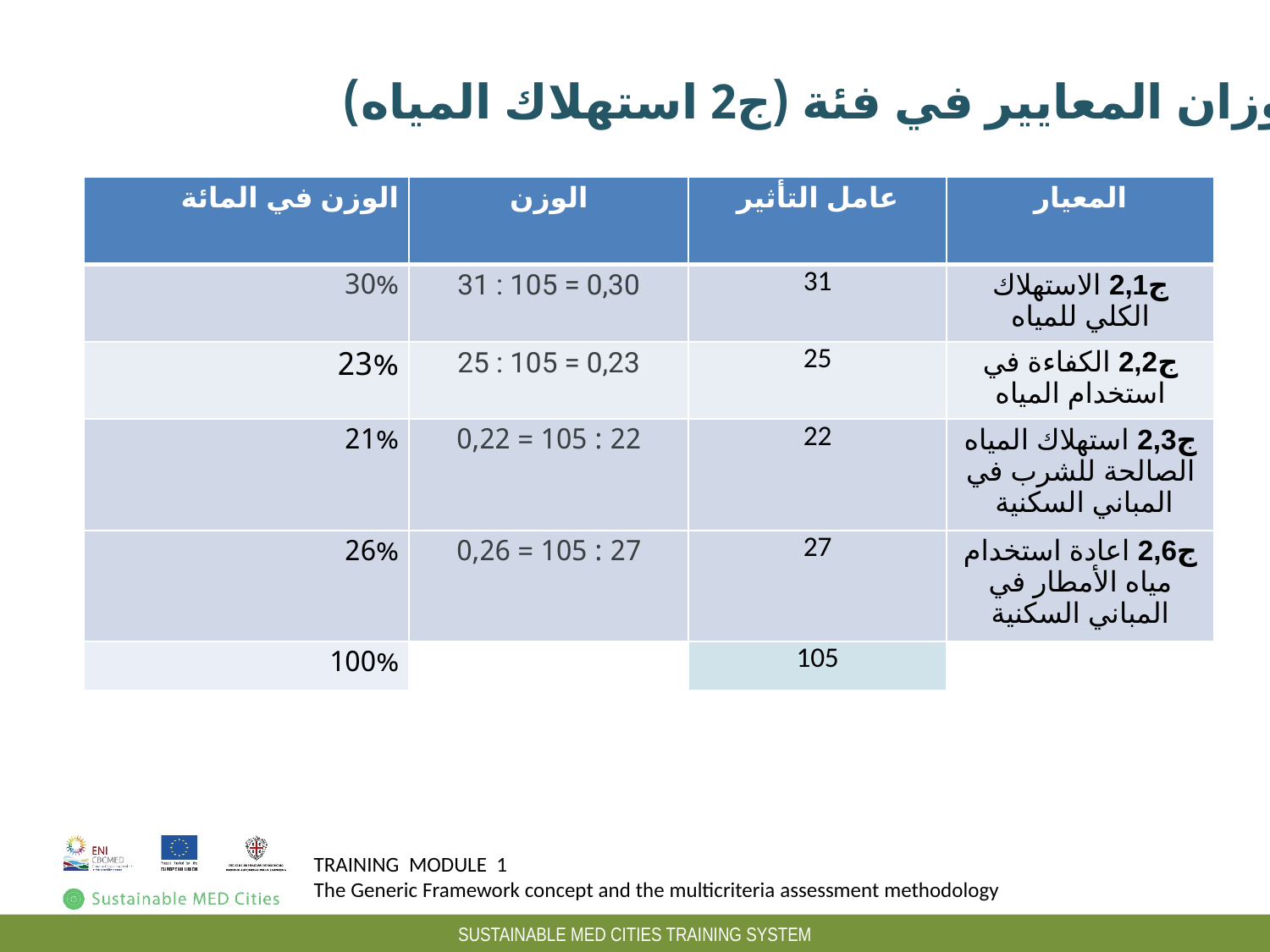

أوزان المعايير في فئة (ج2 استهلاك المياه)

Peso dei criteri in una categoria: esempio
| الوزن في المائة | الوزن | عامل التأثير | المعيار |
| --- | --- | --- | --- |
| 30% | 31 : 105 = 0,30 | 31 | ج2,1 الاستهلاك الكلي للمياه |
| 23% | 25 : 105 = 0,23 | 25 | ج2,2 الكفاءة في استخدام المياه |
| 21% | 22 : 105 = 0,22 | 22 | ج2,3 استهلاك المياه الصالحة للشرب في المباني السكنية |
| 26% | 27 : 105 = 0,26 | 27 | ج2,6 اعادة استخدام مياه الأمطار في المباني السكنية |
| 100% |  | 105 |  |
|  |  |  |  |